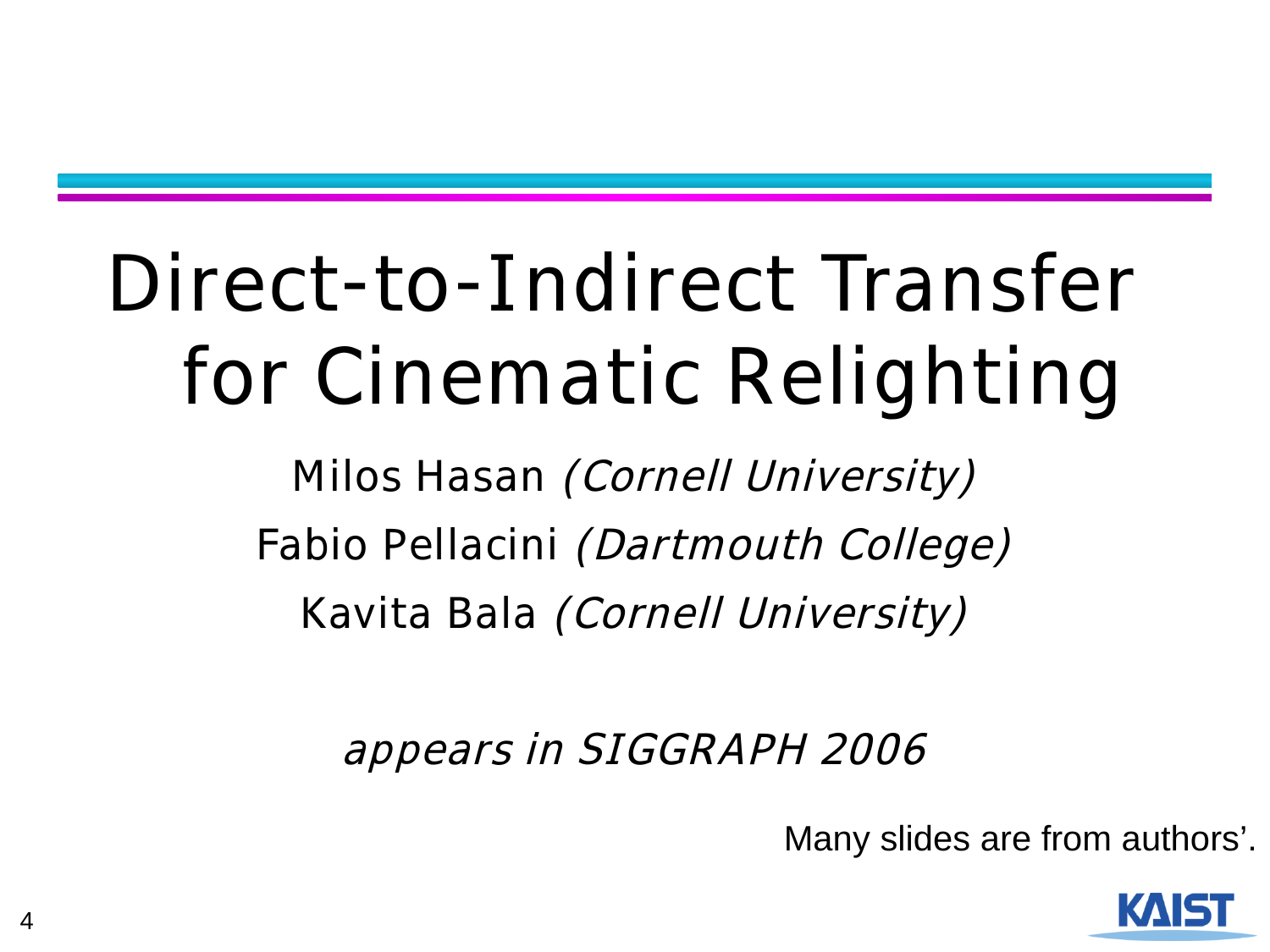

#
Direct-to-Indirect Transfer
for Cinematic Relighting
Milos Hasan (Cornell University)
Fabio Pellacini (Dartmouth College)
Kavita Bala (Cornell University)

appears in SIGGRAPH 2006
Many slides are from authors’.